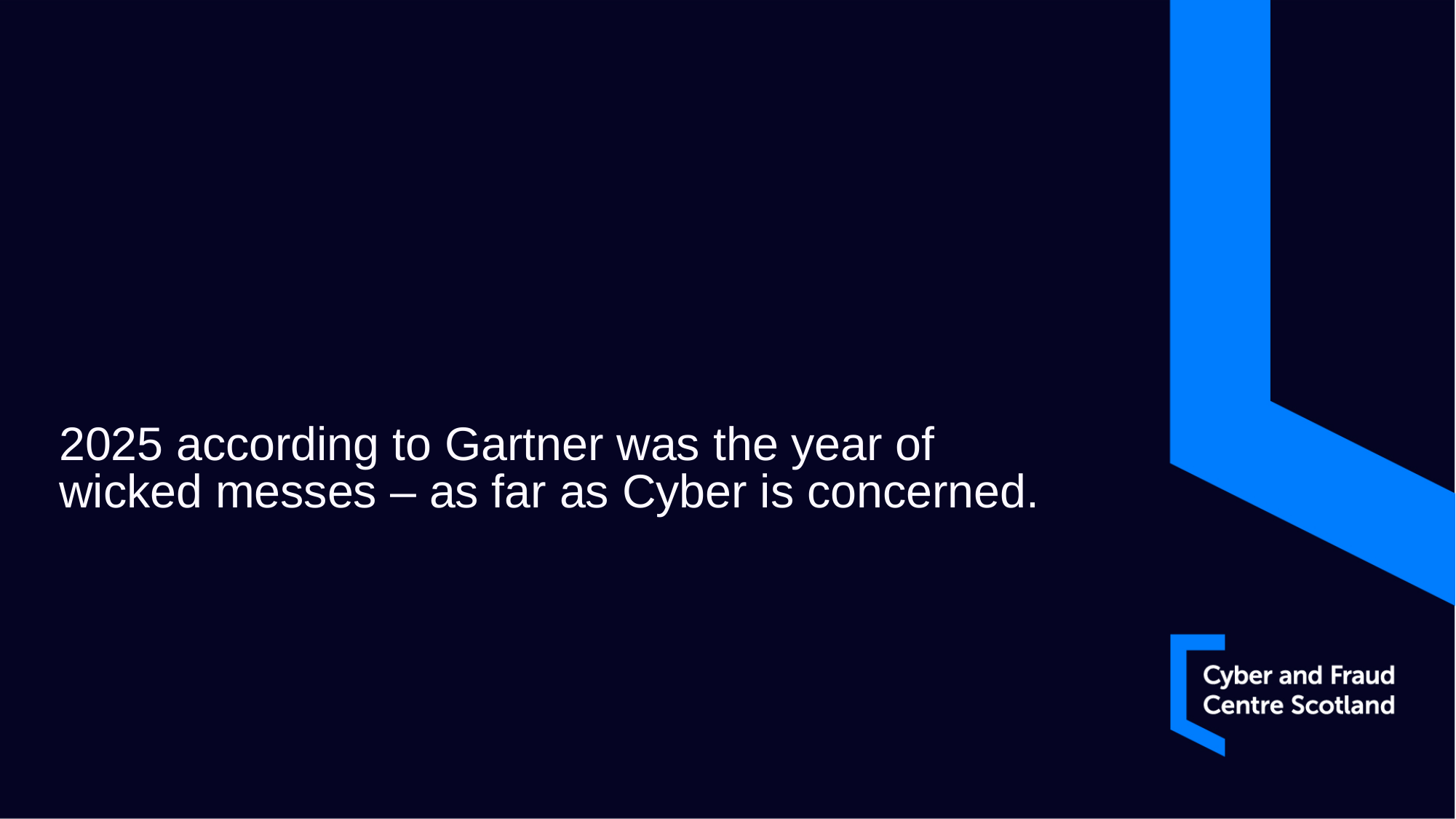

# 2025 according to Gartner was the year of wicked messes – as far as Cyber is concerned.